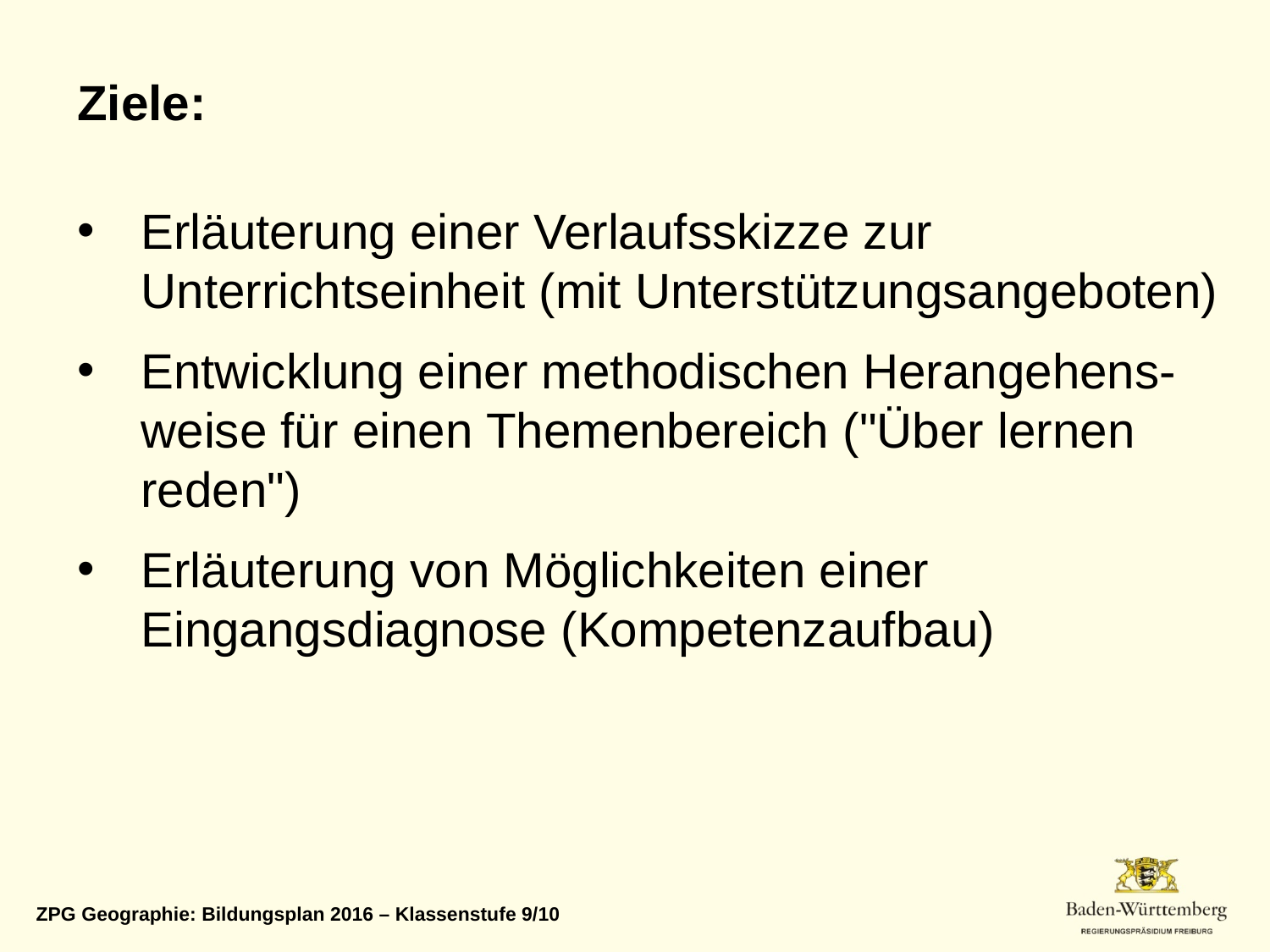

Ziele:

Erläuterung einer Verlaufsskizze zur Unterrichtseinheit (mit Unterstützungsangeboten)
Entwicklung einer methodischen Herangehens-weise für einen Themenbereich ("Über lernen reden")
Erläuterung von Möglichkeiten einer Eingangsdiagnose (Kompetenzaufbau)